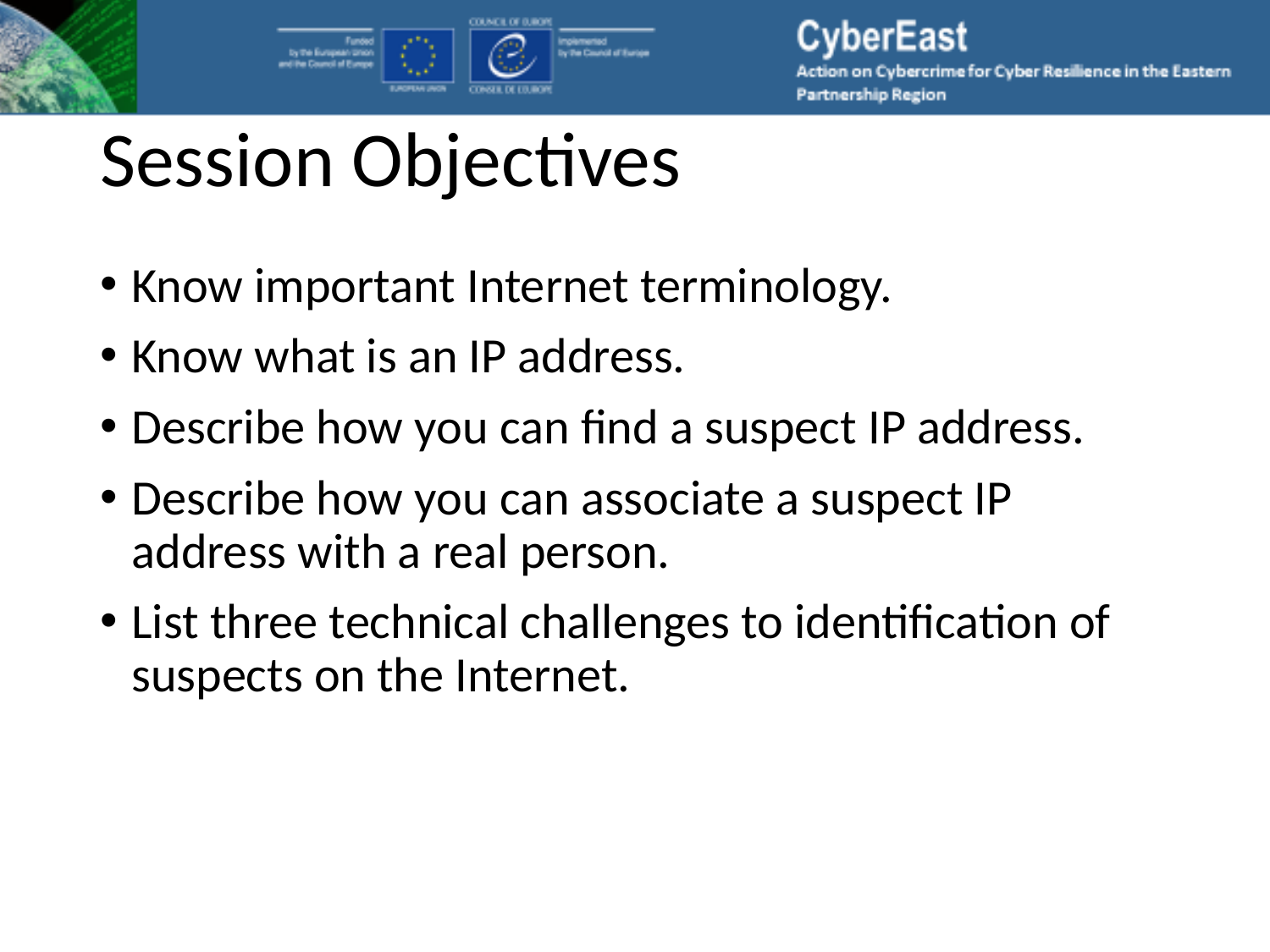

# Session Objectives
Know important Internet terminology.
Know what is an IP address.
Describe how you can find a suspect IP address.
Describe how you can associate a suspect IP address with a real person.
List three technical challenges to identification of suspects on the Internet.